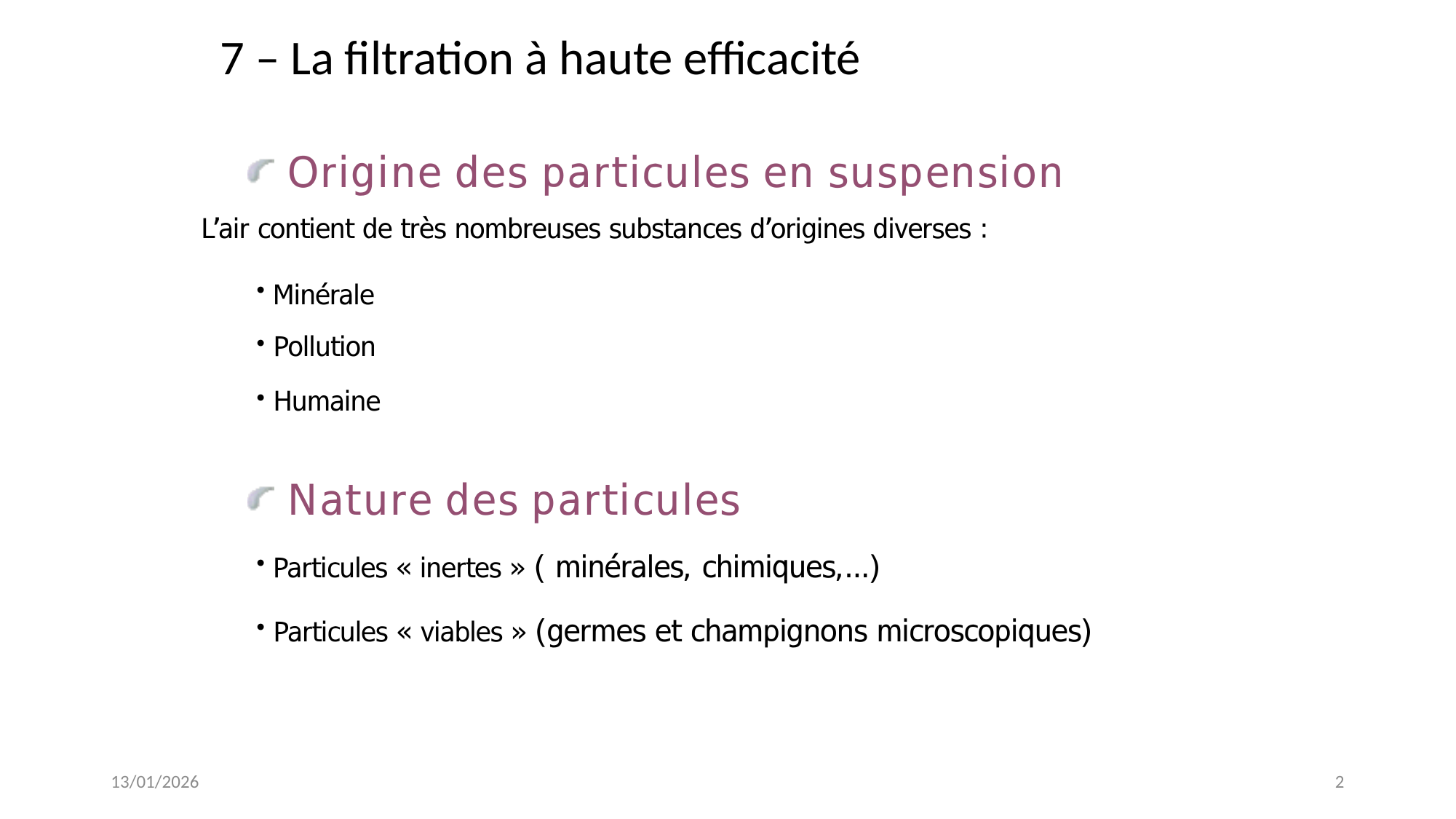

# 7 – La filtration à haute efficacité
Origine des particules en suspension
 L’air contient de très nombreuses substances d’origines diverses :

 Minérale
 Pollution
 Humaine
Nature des particules
 Particules « inertes » ( minérales, chimiques,…)
 Particules « viables » (germes et champignons microscopiques)
13/01/2026
2